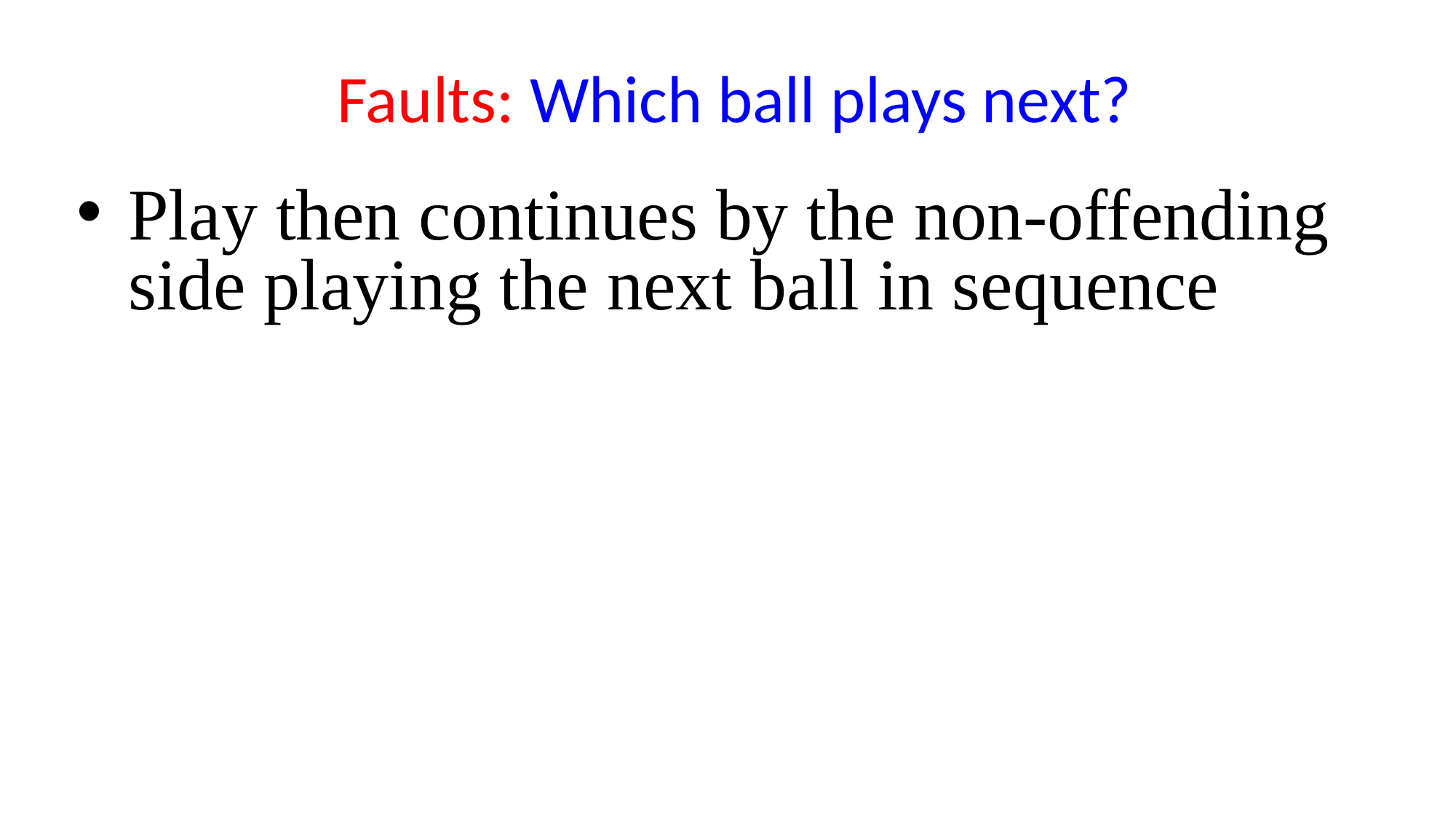

# Faults: Which ball plays next?
Play then continues by the non-offending side playing the next ball in sequence